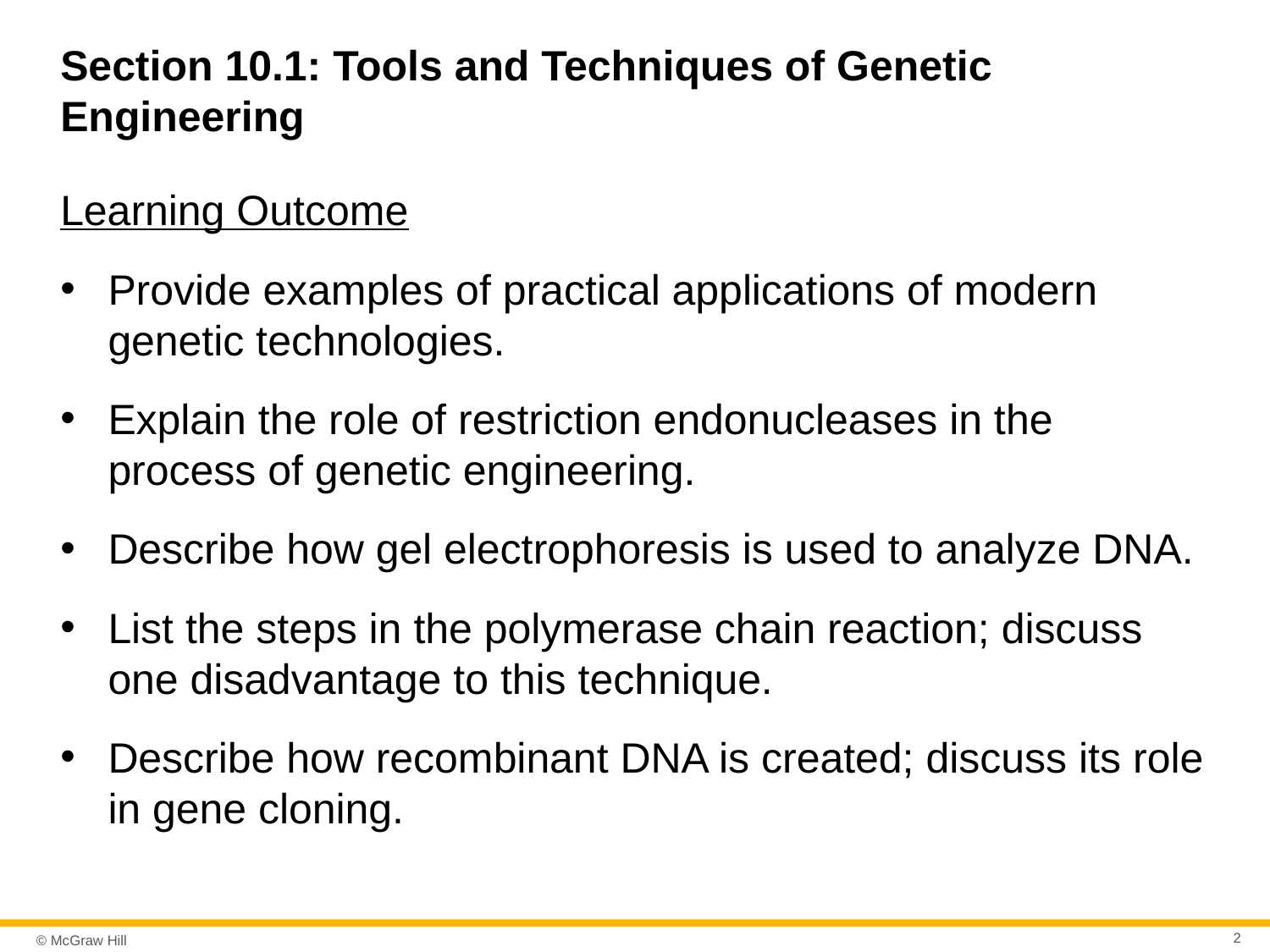

# Section 10.1: Tools and Techniques of Genetic Engineering
Learning Outcome
Provide examples of practical applications of modern genetic technologies.
Explain the role of restriction endonucleases in the process of genetic engineering.
Describe how gel electrophoresis is used to analyze DNA.
List the steps in the polymerase chain reaction; discuss one disadvantage to this technique.
Describe how recombinant DNA is created; discuss its role in gene cloning.